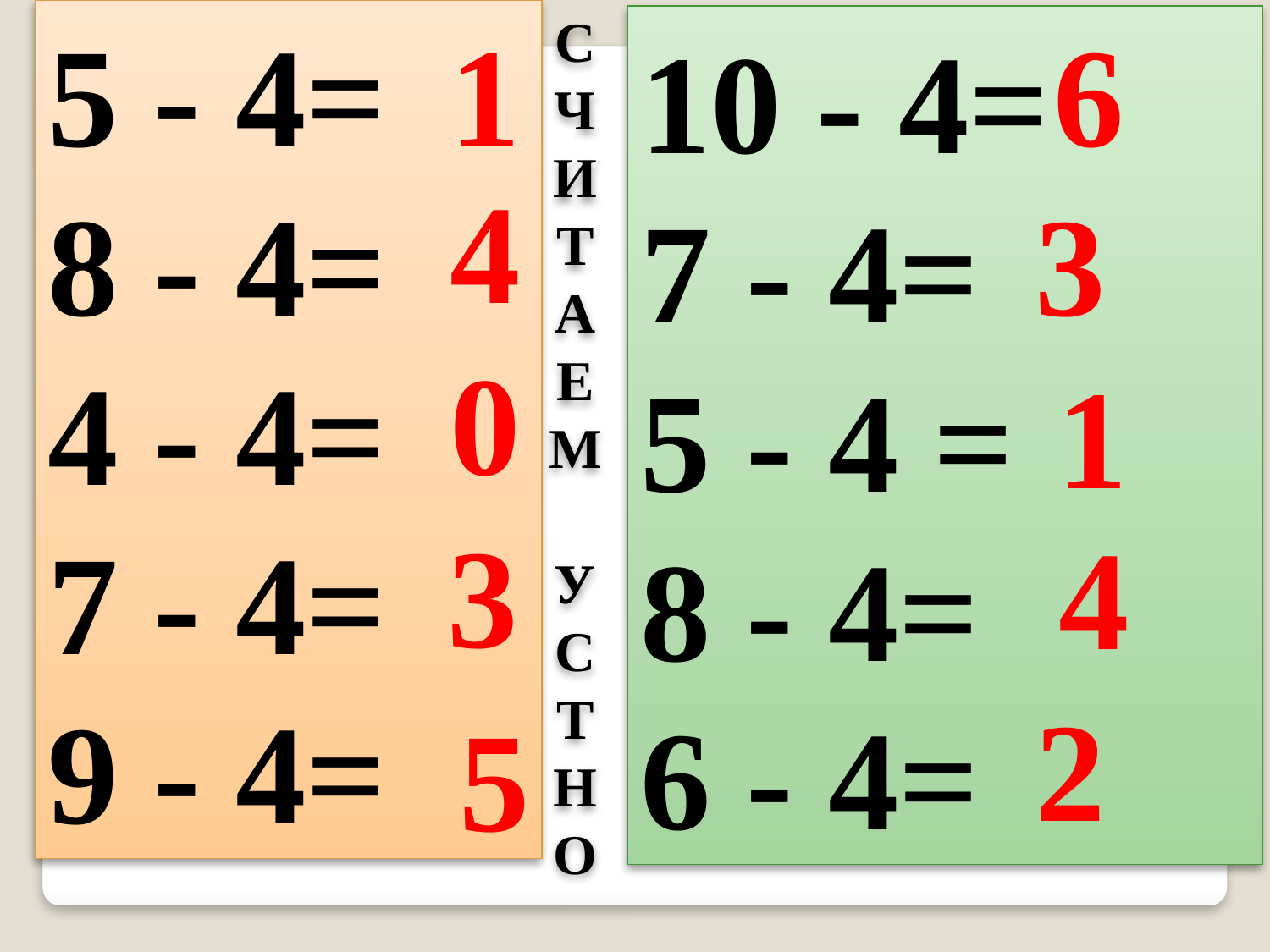

5 - 4=
8 - 4=
4 - 4=
7 - 4=
9 - 4=
1
С
Ч
И
Т
А
Е
М

У
С
Т
Н
О
6
10 - 4=
7 - 4=
5 - 4 =
8 - 4=
6 - 4=
4
3
0
1
3
4
2
5